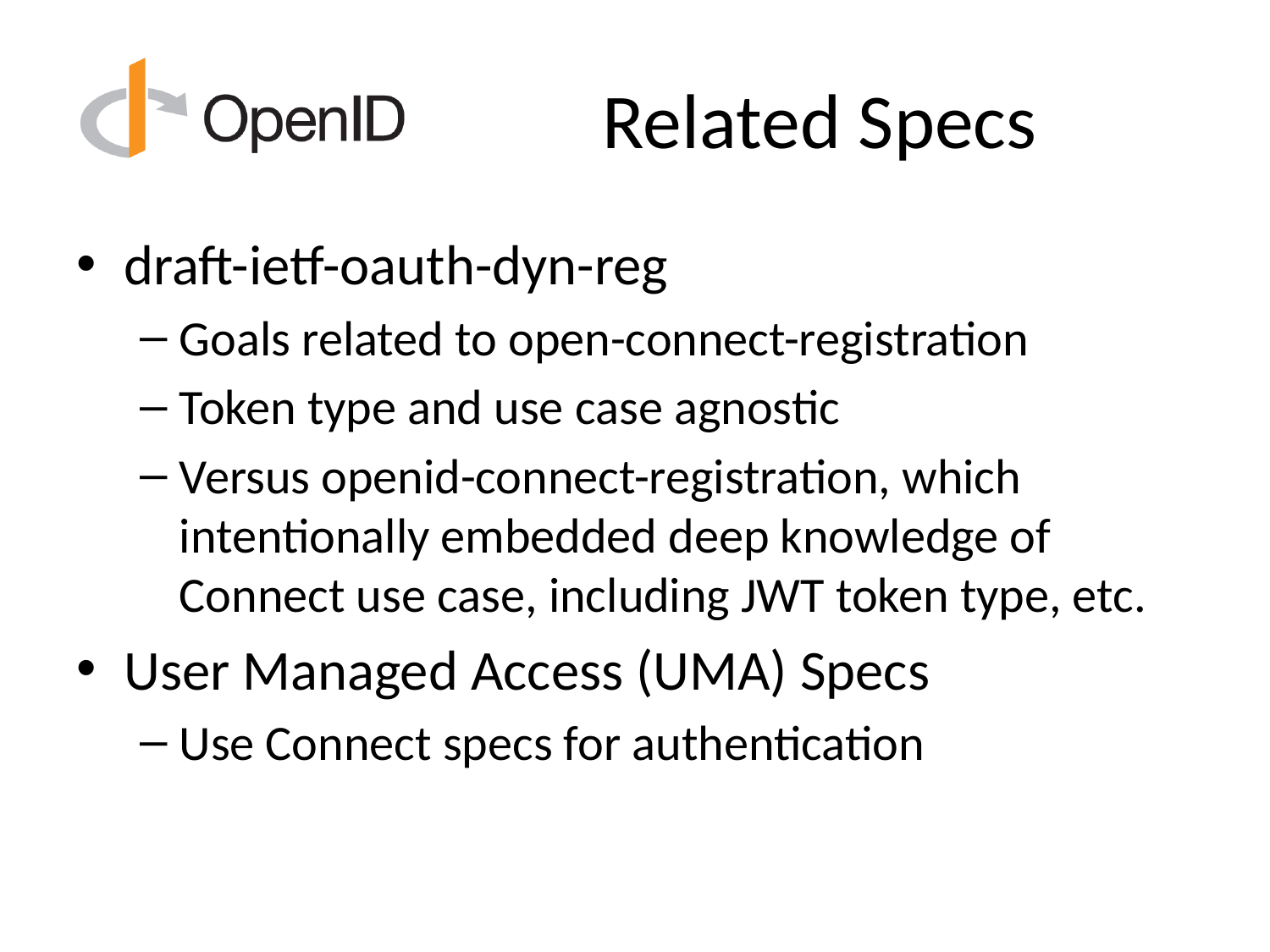

# Related Specs
draft-ietf-oauth-dyn-reg
Goals related to open-connect-registration
Token type and use case agnostic
Versus openid-connect-registration, which intentionally embedded deep knowledge of Connect use case, including JWT token type, etc.
User Managed Access (UMA) Specs
Use Connect specs for authentication